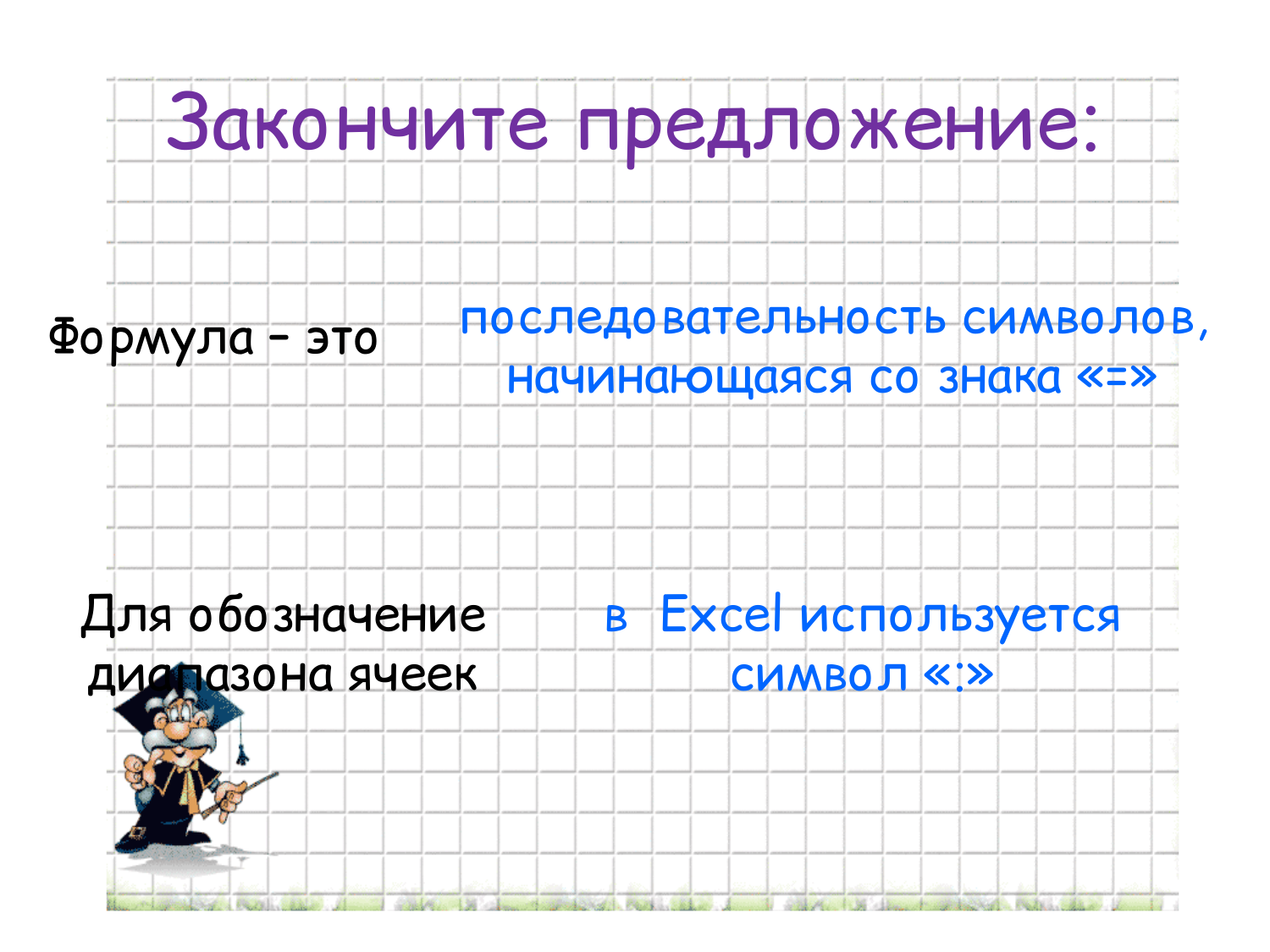

# Закончите предложение:
последовательность символов, начинающаяся со знака «=»
Формула – это
Для обозначение диапазона ячеек
в  Excel используется символ «:»